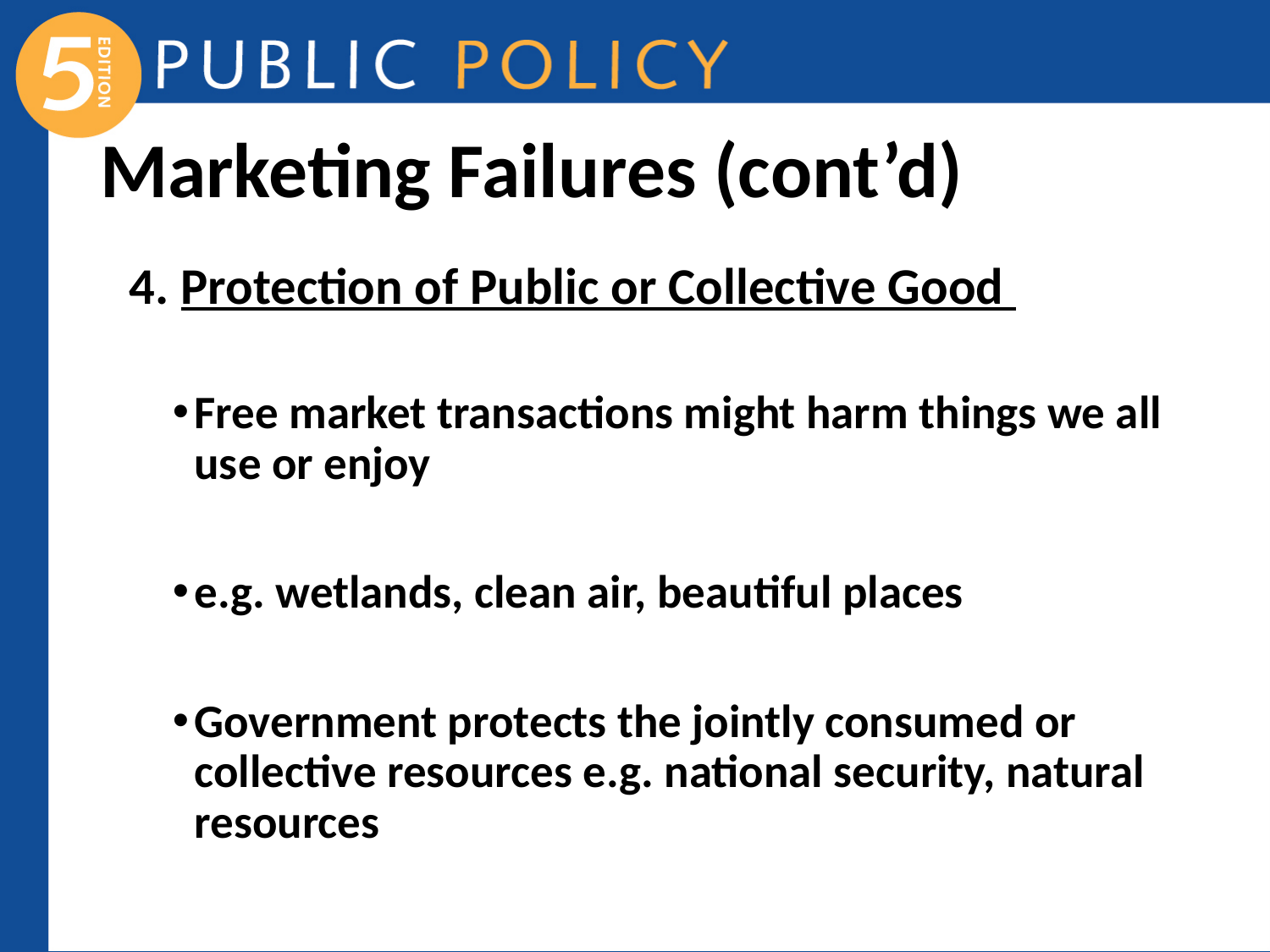

# Marketing Failures (cont’d)
4. Protection of Public or Collective Good

Free market transactions might harm things we all use or enjoy

e.g. wetlands, clean air, beautiful places

Government protects the jointly consumed or collective resources e.g. national security, natural resources